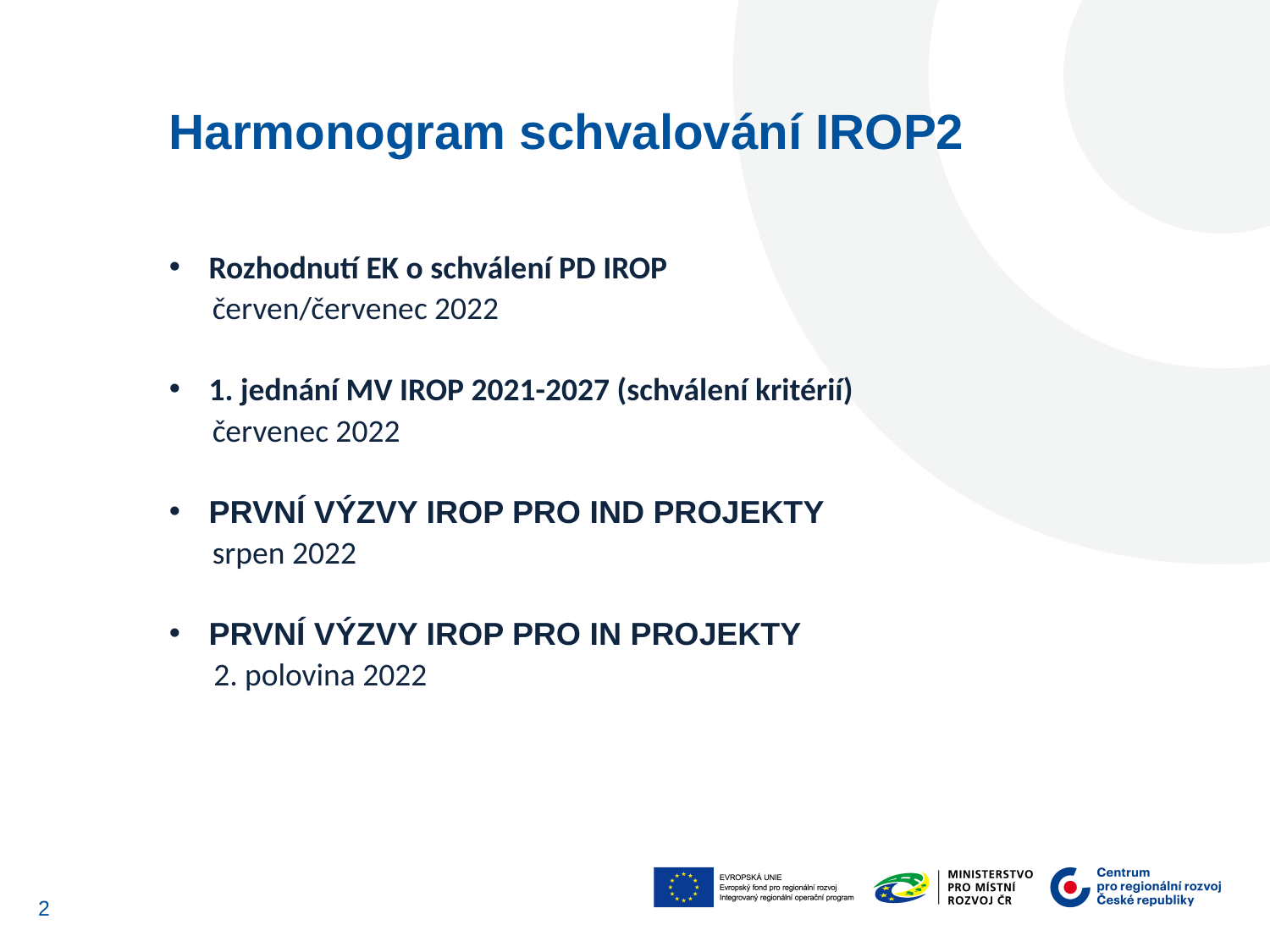

Harmonogram schvalování IROP2
Rozhodnutí EK o schválení PD IROP
      červen/červenec 2022

1. jednání MV IROP 2021-2027 (schválení kritérií)
      červenec 2022

PRVNÍ VÝZVY IROP PRO IND PROJEKTY
      srpen 2022

PRVNÍ VÝZVY IROP PRO IN PROJEKTY
     2. polovina 2022
2